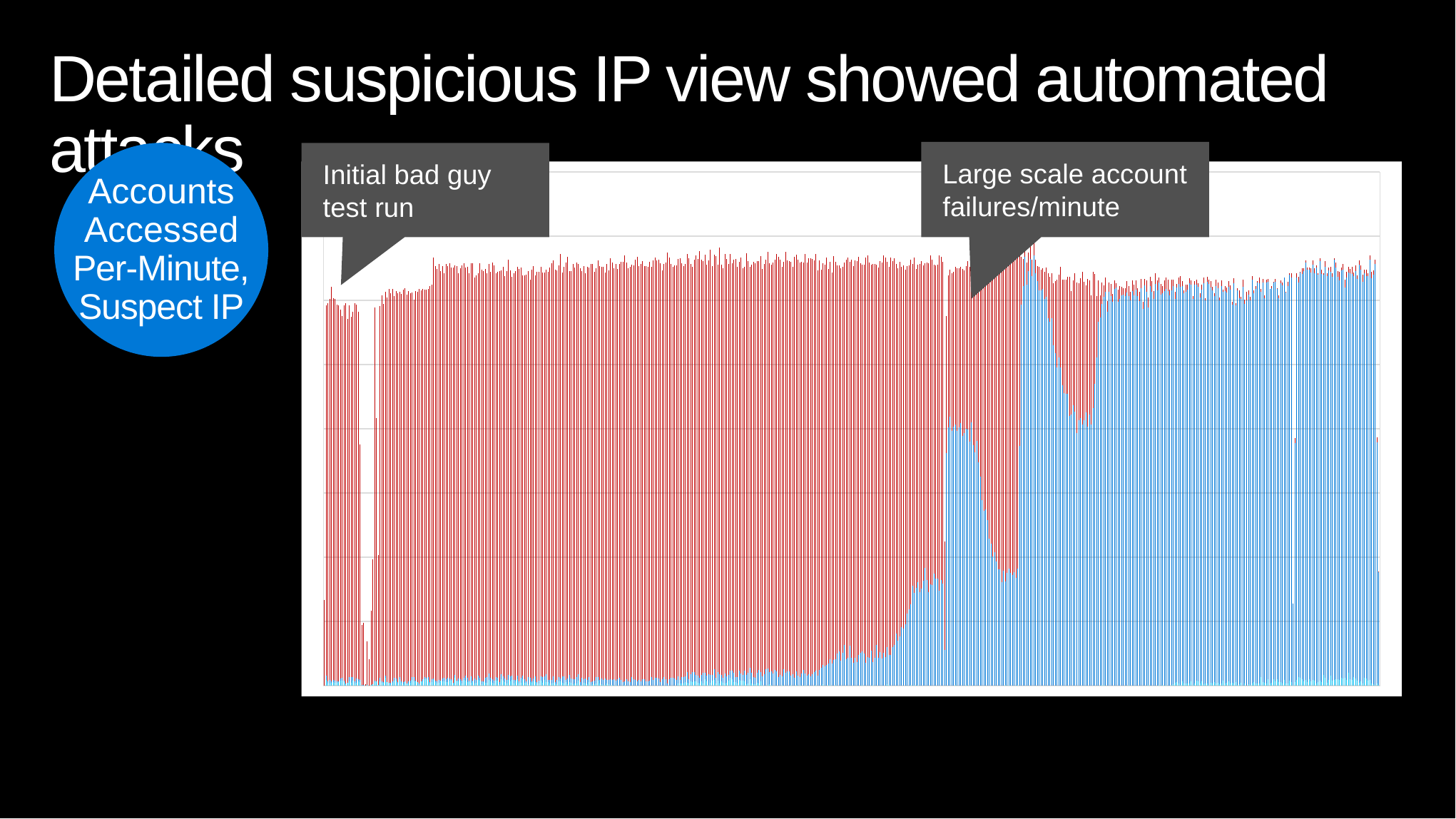

# Detailed suspicious IP view showed automated attacks
Large scale account failures/minute
Accounts
Accessed
Per-Minute,
Suspect IP
Initial bad guy test run

### Chart

| Category | Success | Lockout | BadCredential |
|---|---|---|---|
| 0 | None | None | 134.0 |
| 1 | 9.0 | 7.0 | 576.0 |
| 2 | 3.0 | 4.0 | 589.0 |
| 3 | 3.0 | 6.0 | 594.0 |
| 4 | 5.0 | 2.0 | 614.0 |
| 5 | 6.0 | 3.0 | 595.0 |
| 6 | 5.0 | 3.0 | 594.0 |
| 7 | 5.0 | 2.0 | 587.0 |
| 8 | 6.0 | 1.0 | 585.0 |
| 9 | 8.0 | 3.0 | 575.0 |
| 10 | 8.0 | 4.0 | 564.0 |
| 11 | 6.0 | 2.0 | 585.0 |
| 12 | 3.0 | 1.0 | 592.0 |
| 13 | 5.0 | None | 566.0 |
| 14 | 7.0 | 6.0 | 579.0 |
| 15 | 5.0 | 8.0 | 562.0 |
| 16 | 8.0 | 6.0 | 568.0 |
| 17 | 3.0 | 4.0 | 589.0 |
| 18 | 5.0 | 6.0 | 583.0 |
| 19 | 7.0 | 3.0 | 573.0 |
| 20 | 6.0 | 3.0 | 367.0 |
| 55 | None | 1.0 | 94.0 |
| 56 | None | 1.0 | 97.0 |
| 29 | None | None | 2.0 |
| 30 | 1.0 | None | 68.0 |
| 31 | None | None | 41.0 |
| 35 | 1.0 | None | 116.0 |
| 37 | 2.0 | None | 195.0 |
| 38 | 6.0 | 2.0 | 581.0 |
| 39 | 7.0 | None | 410.0 |
| 48 | 1.0 | None | 203.0 |
| 49 | 7.0 | 5.0 | 579.0 |
| 50 | 5.0 | 2.0 | 601.0 |
| 51 | 5.0 | 1.0 | 589.0 |
| 52 | 12.0 | 4.0 | 597.0 |
| 53 | 6.0 | None | 599.0 |
| 54 | 4.0 | 1.0 | 613.0 |
| 55 | 2.0 | 3.0 | 606.0 |
| 56 | 5.0 | 2.0 | 611.0 |
| 57 | 8.0 | 4.0 | 595.0 |
| 58 | 8.0 | 3.0 | 604.0 |
| 59 | 4.0 | 2.0 | 605.0 |
| 0 | 10.0 | 3.0 | 601.0 |
| 1 | 5.0 | 2.0 | 603.0 |
| 2 | 2.0 | 4.0 | 611.0 |
| 3 | 6.0 | 1.0 | 612.0 |
| 4 | 3.0 | None | 606.0 |
| 5 | 4.0 | 3.0 | 608.0 |
| 6 | 5.0 | 3.0 | 603.0 |
| 7 | 9.0 | 4.0 | 599.0 |
| 8 | 7.0 | 6.0 | 588.0 |
| 9 | 7.0 | 1.0 | 607.0 |
| 10 | 6.0 | None | 607.0 |
| 11 | 1.0 | 3.0 | 614.0 |
| 12 | 7.0 | None | 609.0 |
| 13 | 7.0 | 3.0 | 608.0 |
| 14 | 10.0 | 3.0 | 604.0 |
| 15 | 10.0 | 2.0 | 605.0 |
| 16 | 9.0 | 4.0 | 605.0 |
| 17 | 4.0 | 2.0 | 617.0 |
| 18 | 6.0 | 4.0 | 615.0 |
| 19 | 9.0 | 2.0 | 656.0 |
| 20 | 6.0 | 2.0 | 646.0 |
| 21 | 3.0 | 4.0 | 642.0 |
| 22 | 5.0 | 4.0 | 648.0 |
| 23 | 8.0 | None | 638.0 |
| 24 | 7.0 | 4.0 | 643.0 |
| 25 | 7.0 | 5.0 | 631.0 |
| 26 | 6.0 | 4.0 | 647.0 |
| 27 | 6.0 | 6.0 | 642.0 |
| 28 | 8.0 | 3.0 | 647.0 |
| 29 | 8.0 | 2.0 | 641.0 |
| 30 | 3.0 | 2.0 | 646.0 |
| 31 | 12.0 | 5.0 | 638.0 |
| 32 | 7.0 | 1.0 | 646.0 |
| 33 | 7.0 | 4.0 | 631.0 |
| 34 | 7.0 | 3.0 | 640.0 |
| 35 | 4.0 | 4.0 | 647.0 |
| 36 | 9.0 | 3.0 | 646.0 |
| 37 | 8.0 | 8.0 | 635.0 |
| 38 | 6.0 | 6.0 | 641.0 |
| 39 | 6.0 | 2.0 | 635.0 |
| 40 | 5.0 | 10.0 | 643.0 |
| 41 | 7.0 | 1.0 | 650.0 |
| 42 | 4.0 | 7.0 | 625.0 |
| 43 | 5.0 | 4.0 | 630.0 |
| 44 | 9.0 | 7.0 | 627.0 |
| 45 | 8.0 | 4.0 | 646.0 |
| 46 | 2.0 | 5.0 | 641.0 |
| 47 | 6.0 | 1.0 | 639.0 |
| 48 | 5.0 | 7.0 | 637.0 |
| 49 | 5.0 | 9.0 | 628.0 |
| 50 | 9.0 | 10.0 | 638.0 |
| 51 | 7.0 | 5.0 | 633.0 |
| 52 | 5.0 | 5.0 | 649.0 |
| 53 | 4.0 | 4.0 | 647.0 |
| 54 | 8.0 | 5.0 | 630.0 |
| 55 | 8.0 | 4.0 | 633.0 |
| 56 | 2.0 | 4.0 | 640.0 |
| 57 | 10.0 | 8.0 | 629.0 |
| 58 | 8.0 | 7.0 | 638.0 |
| 59 | 6.0 | 5.0 | 627.0 |
| 0 | 4.0 | 5.0 | 637.0 |
| 1 | 9.0 | 8.0 | 647.0 |
| 2 | 7.0 | 8.0 | 632.0 |
| 3 | 9.0 | 7.0 | 621.0 |
| 4 | 3.0 | 6.0 | 634.0 |
| 5 | 7.0 | 2.0 | 637.0 |
| 6 | 10.0 | 6.0 | 636.0 |
| 7 | 3.0 | 4.0 | 642.0 |
| 8 | 5.0 | 7.0 | 639.0 |
| 9 | 10.0 | 6.0 | 623.0 |
| 10 | 5.0 | 5.0 | 629.0 |
| 11 | 5.0 | 2.0 | 633.0 |
| 12 | 2.0 | 11.0 | 633.0 |
| 13 | 6.0 | 6.0 | 621.0 |
| 14 | 5.0 | 2.0 | 641.0 |
| 15 | 7.0 | 4.0 | 643.0 |
| 16 | 6.0 | 9.0 | 624.0 |
| 17 | 4.0 | 2.0 | 639.0 |
| 18 | 4.0 | 4.0 | 637.0 |
| 19 | 8.0 | 7.0 | 638.0 |
| 20 | 5.0 | 9.0 | 630.0 |
| 21 | 9.0 | 6.0 | 629.0 |
| 22 | 6.0 | 12.0 | 630.0 |
| 23 | 6.0 | 3.0 | 636.0 |
| 24 | 4.0 | 5.0 | 642.0 |
| 25 | 3.0 | 6.0 | 649.0 |
| 26 | 5.0 | 10.0 | 647.0 |
| 27 | 3.0 | 3.0 | 642.0 |
| 28 | 2.0 | 7.0 | 638.0 |
| 29 | 7.0 | 6.0 | 642.0 |
| 30 | 7.0 | 4.0 | 661.0 |
| 31 | 5.0 | 10.0 | 629.0 |
| 32 | 3.0 | 12.0 | 637.0 |
| 33 | 6.0 | 3.0 | 650.0 |
| 34 | 2.0 | 9.0 | 657.0 |
| 35 | 6.0 | 11.0 | 629.0 |
| 36 | 5.0 | 6.0 | 635.0 |
| 37 | 2.0 | 8.0 | 647.0 |
| 38 | 3.0 | 7.0 | 641.0 |
| 39 | 3.0 | 10.0 | 646.0 |
| 40 | 8.0 | 10.0 | 639.0 |
| 41 | 1.0 | 5.0 | 644.0 |
| 42 | 1.0 | 11.0 | 634.0 |
| 43 | 5.0 | 5.0 | 644.0 |
| 44 | 4.0 | 7.0 | 632.0 |
| 45 | 2.0 | 7.0 | 644.0 |
| 46 | 6.0 | 8.0 | 637.0 |
| 47 | 1.0 | 5.0 | 651.0 |
| 48 | 2.0 | 5.0 | 650.0 |
| 49 | 2.0 | 6.0 | 637.0 |
| 50 | 3.0 | 11.0 | 636.0 |
| 51 | 8.0 | 6.0 | 648.0 |
| 52 | 3.0 | 6.0 | 645.0 |
| 53 | 2.0 | 9.0 | 641.0 |
| 54 | 1.0 | 8.0 | 644.0 |
| 55 | 1.0 | 10.0 | 633.0 |
| 56 | 4.0 | 5.0 | 648.0 |
| 57 | 2.0 | 7.0 | 638.0 |
| 58 | 1.0 | 9.0 | 656.0 |
| 59 | 1.0 | 8.0 | 650.0 |
| 0 | None | 10.0 | 640.0 |
| 1 | 1.0 | 7.0 | 649.0 |
| 2 | None | 10.0 | 639.0 |
| 3 | None | 12.0 | 645.0 |
| 4 | None | 9.0 | 651.0 |
| 5 | None | 6.0 | 654.0 |
| 6 | 1.0 | 6.0 | 663.0 |
| 7 | None | 10.0 | 649.0 |
| 8 | None | 7.0 | 643.0 |
| 9 | None | 6.0 | 647.0 |
| 10 | None | 13.0 | 643.0 |
| 11 | None | 10.0 | 645.0 |
| 12 | None | 9.0 | 655.0 |
| 13 | None | 7.0 | 661.0 |
| 14 | None | 9.0 | 645.0 |
| 15 | None | 7.0 | 650.0 |
| 16 | None | 10.0 | 651.0 |
| 17 | None | 10.0 | 644.0 |
| 18 | None | 7.0 | 647.0 |
| 19 | None | 7.0 | 645.0 |
| 20 | None | 8.0 | 652.0 |
| 21 | None | 13.0 | 640.0 |
| 22 | None | 9.0 | 653.0 |
| 23 | None | 12.0 | 655.0 |
| 24 | None | 12.0 | 650.0 |
| 25 | None | 11.0 | 653.0 |
| 26 | None | 6.0 | 652.0 |
| 27 | None | 10.0 | 637.0 |
| 28 | None | 14.0 | 643.0 |
| 29 | None | 10.0 | 649.0 |
| 30 | None | 3.0 | 672.0 |
| 31 | None | 10.0 | 657.0 |
| 32 | None | 12.0 | 645.0 |
| 33 | None | 12.0 | 641.0 |
| 34 | None | 11.0 | 644.0 |
| 35 | None | 9.0 | 646.0 |
| 36 | 4.0 | 11.0 | 650.0 |
| 37 | 3.0 | 6.0 | 657.0 |
| 38 | 3.0 | 11.0 | 644.0 |
| 39 | 4.0 | 10.0 | 640.0 |
| 40 | 6.0 | 9.0 | 642.0 |
| 41 | 5.0 | 16.0 | 651.0 |
| 42 | 3.0 | 7.0 | 656.0 |
| 43 | 7.0 | 11.0 | 639.0 |
| 44 | 6.0 | 15.0 | 632.0 |
| 45 | 7.0 | 14.0 | 642.0 |
| 46 | 7.0 | 10.0 | 653.0 |
| 47 | 5.0 | 11.0 | 649.0 |
| 48 | 3.0 | 9.0 | 665.0 |
| 49 | 7.0 | 10.0 | 646.0 |
| 50 | 4.0 | 16.0 | 641.0 |
| 51 | 10.0 | 10.0 | 651.0 |
| 52 | 7.0 | 9.0 | 640.0 |
| 53 | 1.0 | 17.0 | 644.0 |
| 54 | 5.0 | 12.0 | 662.0 |
| 55 | 8.0 | 9.0 | 637.0 |
| 56 | 9.0 | 17.0 | 645.0 |
| 57 | 3.0 | 9.0 | 657.0 |
| 58 | 8.0 | 13.0 | 635.0 |
| 59 | 4.0 | 14.0 | 664.0 |
| 0 | 7.0 | 10.0 | 639.0 |
| 1 | 5.0 | 7.0 | 638.0 |
| 2 | 3.0 | 16.0 | 653.0 |
| 3 | 5.0 | 10.0 | 650.0 |
| 4 | 8.0 | 9.0 | 640.0 |
| 5 | 12.0 | 12.0 | 648.0 |
| 6 | 10.0 | 14.0 | 634.0 |
| 7 | 6.0 | 14.0 | 643.0 |
| 8 | 6.0 | 8.0 | 651.0 |
| 9 | 4.0 | 10.0 | 639.0 |
| 10 | 9.0 | 14.0 | 637.0 |
| 11 | 8.0 | 11.0 | 648.0 |
| 12 | 8.0 | 9.0 | 633.0 |
| 13 | 7.0 | 17.0 | 629.0 |
| 14 | 2.0 | 15.0 | 657.0 |
| 15 | 4.0 | 16.0 | 641.0 |
| 16 | 10.0 | 18.0 | 625.0 |
| 17 | 4.0 | 16.0 | 636.0 |
| 18 | 2.0 | 11.0 | 647.0 |
| 19 | 2.0 | 10.0 | 646.0 |
| 20 | 5.0 | 15.0 | 641.0 |
| 21 | 3.0 | 22.0 | 636.0 |
| 22 | 7.0 | 14.0 | 648.0 |
| 23 | 1.0 | 14.0 | 634.0 |
| 24 | None | 18.0 | 639.0 |
| 25 | None | 26.0 | 637.0 |
| 26 | 1.0 | 26.0 | 649.0 |
| 27 | 2.0 | 19.0 | 637.0 |
| 28 | 1.0 | 21.0 | 634.0 |
| 29 | None | 19.0 | 640.0 |
| 30 | None | 25.0 | 639.0 |
| 31 | None | 22.0 | 651.0 |
| 32 | None | 14.0 | 654.0 |
| 33 | None | 17.0 | 647.0 |
| 34 | 1.0 | 14.0 | 638.0 |
| 35 | None | 26.0 | 634.0 |
| 36 | None | 20.0 | 656.0 |
| 37 | None | 22.0 | 640.0 |
| 38 | None | 22.0 | 639.0 |
| 39 | 1.0 | 15.0 | 644.0 |
| 40 | None | 18.0 | 635.0 |
| 41 | None | 12.0 | 656.0 |
| 42 | 1.0 | 21.0 | 649.0 |
| 43 | None | 16.0 | 648.0 |
| 44 | 1.0 | 12.0 | 646.0 |
| 45 | None | 19.0 | 641.0 |
| 46 | None | 25.0 | 634.0 |
| 47 | 1.0 | 18.0 | 654.0 |
| 48 | None | 16.0 | 643.0 |
| 49 | None | 18.0 | 648.0 |
| 50 | None | 15.0 | 651.0 |
| 51 | None | 18.0 | 647.0 |
| 52 | None | 21.0 | 641.0 |
| 53 | 1.0 | 23.0 | 648.0 |
| 54 | None | 16.0 | 631.0 |
| 55 | None | 25.0 | 637.0 |
| 56 | None | 28.0 | 620.0 |
| 57 | 2.0 | 30.0 | 626.0 |
| 58 | None | 30.0 | 626.0 |
| 59 | None | 32.0 | 635.0 |
| 0 | 1.0 | 34.0 | 614.0 |
| 1 | 1.0 | 40.0 | 619.0 |
| 2 | None | 35.0 | 609.0 |
| 3 | None | 40.0 | 629.0 |
| 4 | 1.0 | 40.0 | 619.0 |
| 5 | None | 50.0 | 605.0 |
| 6 | None | 53.0 | 602.0 |
| 7 | None | 39.0 | 611.0 |
| 8 | None | 51.0 | 601.0 |
| 9 | None | 64.0 | 595.0 |
| 10 | None | 41.0 | 623.0 |
| 11 | None | 44.0 | 623.0 |
| 12 | None | 62.0 | 598.0 |
| 13 | None | 43.0 | 620.0 |
| 14 | None | 36.0 | 618.0 |
| 15 | None | 44.0 | 618.0 |
| 16 | None | 37.0 | 624.0 |
| 17 | None | 48.0 | 620.0 |
| 18 | None | 51.0 | 607.0 |
| 19 | 1.0 | 52.0 | 603.0 |
| 20 | None | 50.0 | 606.0 |
| 21 | None | 36.0 | 631.0 |
| 22 | None | 45.0 | 625.0 |
| 23 | None | 44.0 | 615.0 |
| 24 | None | 55.0 | 601.0 |
| 25 | 1.0 | 36.0 | 620.0 |
| 26 | None | 44.0 | 613.0 |
| 27 | None | 63.0 | 593.0 |
| 28 | None | 43.0 | 608.0 |
| 29 | None | 52.0 | 609.0 |
| 30 | None | 42.0 | 617.0 |
| 31 | None | 51.0 | 619.0 |
| 32 | None | 45.0 | 622.0 |
| 33 | 2.0 | 58.0 | 600.0 |
| 34 | 1.0 | 47.0 | 604.0 |
| 35 | None | 48.0 | 619.0 |
| 36 | None | 60.0 | 601.0 |
| 37 | None | 64.0 | 602.0 |
| 38 | None | 81.0 | 576.0 |
| 39 | None | 70.0 | 580.0 |
| 40 | None | 77.0 | 583.0 |
| 41 | None | 91.0 | 562.0 |
| 42 | None | 89.0 | 566.0 |
| 43 | None | 96.0 | 552.0 |
| 44 | None | 112.0 | 542.0 |
| 45 | None | 119.0 | 536.0 |
| 46 | 1.0 | 126.0 | 536.0 |
| 47 | None | 156.0 | 501.0 |
| 48 | 1.0 | 144.0 | 522.0 |
| 49 | None | 152.0 | 497.0 |
| 50 | 1.0 | 160.0 | 495.0 |
| 51 | None | 146.0 | 511.0 |
| 52 | None | 151.0 | 510.0 |
| 53 | None | 163.0 | 492.0 |
| 54 | None | 183.0 | 475.0 |
| 55 | None | 165.0 | 494.0 |
| 56 | None | 146.0 | 512.0 |
| 57 | None | 158.0 | 512.0 |
| 58 | None | 157.0 | 506.0 |
| 59 | None | 175.0 | 481.0 |
| 0 | None | 167.0 | 488.0 |
| 1 | None | 167.0 | 489.0 |
| 2 | None | 148.0 | 522.0 |
| 3 | None | 165.0 | 503.0 |
| 4 | None | 159.0 | 501.0 |
| 5 | None | 56.0 | 169.0 |
| 47 | None | 362.0 | 214.0 |
| 48 | None | 403.0 | 236.0 |
| 49 | None | 419.0 | 229.0 |
| 50 | None | 397.0 | 246.0 |
| 51 | None | 404.0 | 241.0 |
| 52 | 1.0 | 406.0 | 246.0 |
| 53 | None | 397.0 | 253.0 |
| 54 | None | 402.0 | 248.0 |
| 55 | None | 409.0 | 244.0 |
| 56 | None | 389.0 | 260.0 |
| 57 | None | 393.0 | 254.0 |
| 58 | 1.0 | 399.0 | 254.0 |
| 59 | None | 399.0 | 262.0 |
| 0 | 1.0 | 379.0 | 272.0 |
| 1 | None | 410.0 | 248.0 |
| 2 | None | 375.0 | 283.0 |
| 3 | None | 364.0 | 291.0 |
| 4 | None | 381.0 | 280.0 |
| 5 | None | 348.0 | 300.0 |
| 6 | None | 326.0 | 326.0 |
| 7 | None | 289.0 | 358.0 |
| 8 | None | 272.0 | 384.0 |
| 9 | None | 275.0 | 387.0 |
| 10 | None | 258.0 | 440.0 |
| 11 | None | 229.0 | 441.0 |
| 12 | None | 221.0 | 441.0 |
| 13 | None | 201.0 | 466.0 |
| 14 | None | 208.0 | 468.0 |
| 15 | None | 194.0 | 459.0 |
| 16 | None | 181.0 | 478.0 |
| 17 | None | 181.0 | 474.0 |
| 18 | None | 161.0 | 544.0 |
| 19 | None | 179.0 | 507.0 |
| 20 | 1.0 | 161.0 | 529.0 |
| 21 | None | 176.0 | 499.0 |
| 22 | 1.0 | 181.0 | 491.0 |
| 23 | None | 176.0 | 489.0 |
| 24 | None | 172.0 | 490.0 |
| 25 | None | 177.0 | 505.0 |
| 26 | None | 168.0 | 517.0 |
| 27 | 1.0 | 181.0 | 491.0 |
| 28 | None | 374.0 | 308.0 |
| 29 | None | 594.0 | 74.0 |
| 30 | None | 623.0 | 42.0 |
| 31 | None | 668.0 | 33.0 |
| 32 | None | 625.0 | 34.0 |
| 33 | None | 646.0 | 29.0 |
| 34 | None | 665.0 | 24.0 |
| 35 | None | 638.0 | 25.0 |
| 36 | None | 670.0 | 25.0 |
| 37 | None | 643.0 | 21.0 |
| 38 | None | 630.0 | 24.0 |
| 39 | None | 616.0 | 37.0 |
| 40 | None | 616.0 | 32.0 |
| 41 | None | 618.0 | 32.0 |
| 42 | None | 602.0 | 43.0 |
| 43 | None | 606.0 | 45.0 |
| 44 | None | 573.0 | 70.0 |
| 45 | None | 567.0 | 70.0 |
| 46 | None | 572.0 | 70.0 |
| 47 | None | 530.0 | 97.0 |
| 48 | None | 518.0 | 112.0 |
| 49 | None | 496.0 | 137.0 |
| 50 | None | 511.0 | 129.0 |
| 51 | None | 496.0 | 156.0 |
| 52 | None | 468.0 | 164.0 |
| 53 | None | 456.0 | 177.0 |
| 54 | None | 455.0 | 178.0 |
| 55 | None | 455.0 | 182.0 |
| 56 | None | 420.0 | 217.0 |
| 57 | None | 423.0 | 192.0 |
| 58 | None | 437.0 | 194.0 |
| 59 | None | 427.0 | 216.0 |
| 0 | None | 394.0 | 234.0 |
| 1 | None | 414.0 | 213.0 |
| 2 | None | 417.0 | 218.0 |
| 3 | None | 407.0 | 238.0 |
| 4 | None | 414.0 | 215.0 |
| 5 | None | 426.0 | 198.0 |
| 6 | None | 404.0 | 230.0 |
| 7 | None | 423.0 | 208.0 |
| 8 | None | 407.0 | 201.0 |
| 9 | None | 433.0 | 212.0 |
| 10 | None | 470.0 | 171.0 |
| 11 | None | 511.0 | 96.0 |
| 12 | None | 567.0 | 64.0 |
| 13 | None | 574.0 | 34.0 |
| 14 | 1.0 | 594.0 | 33.0 |
| 15 | 1.0 | 605.0 | 18.0 |
| 16 | None | 614.0 | 22.0 |
| 17 | None | 583.0 | 16.0 |
| 18 | None | 613.0 | 15.0 |
| 19 | None | 607.0 | 19.0 |
| 20 | None | 598.0 | 12.0 |
| 21 | None | 618.0 | 13.0 |
| 22 | None | 620.0 | 7.0 |
| 23 | None | 598.0 | 19.0 |
| 24 | None | 603.0 | 20.0 |
| 25 | None | 608.0 | 13.0 |
| 26 | None | 609.0 | 10.0 |
| 27 | None | 607.0 | 12.0 |
| 28 | None | 612.0 | 18.0 |
| 29 | 1.0 | 606.0 | 16.0 |
| 30 | None | 600.0 | 14.0 |
| 31 | None | 615.0 | 16.0 |
| 32 | None | 608.0 | 17.0 |
| 33 | None | 617.0 | 14.0 |
| 34 | None | 607.0 | 12.0 |
| 35 | None | 599.0 | 15.0 |
| 36 | None | 619.0 | 15.0 |
| 37 | None | 587.0 | 11.0 |
| 38 | None | 624.0 | 10.0 |
| 39 | None | 614.0 | 17.0 |
| 40 | 1.0 | 588.0 | 16.0 |
| 41 | None | 622.0 | 15.0 |
| 42 | None | 614.0 | 16.0 |
| 43 | None | 602.0 | 13.0 |
| 44 | None | 626.0 | 16.0 |
| 45 | None | 616.0 | 15.0 |
| 46 | 1.0 | 627.0 | 8.0 |
| 47 | None | 609.0 | 17.0 |
| 48 | 1.0 | 610.0 | 12.0 |
| 49 | None | 615.0 | 16.0 |
| 50 | 1.0 | 617.0 | 18.0 |
| 51 | None | 615.0 | 17.0 |
| 52 | None | 608.0 | 9.0 |
| 53 | 1.0 | 615.0 | 16.0 |
| 54 | 2.0 | 621.0 | 10.0 |
| 55 | 5.0 | 598.0 | 10.0 |
| 56 | 6.0 | 614.0 | 6.0 |
| 57 | 4.0 | 622.0 | 10.0 |
| 58 | 1.0 | 620.0 | 17.0 |
| 59 | 7.0 | 616.0 | 7.0 |
| 0 | 3.0 | 608.0 | 5.0 |
| 1 | 4.0 | 610.0 | 11.0 |
| 2 | 3.0 | 614.0 | 8.0 |
| 3 | 4.0 | 623.0 | 8.0 |
| 4 | 7.0 | 618.0 | 6.0 |
| 5 | 1.0 | 601.0 | 5.0 |
| 6 | 4.0 | 621.0 | 5.0 |
| 7 | 8.0 | 617.0 | 7.0 |
| 8 | 7.0 | 614.0 | 6.0 |
| 9 | 4.0 | 601.0 | 6.0 |
| 10 | 7.0 | 610.0 | 8.0 |
| 11 | 2.0 | 625.0 | 9.0 |
| 12 | 4.0 | 596.0 | 4.0 |
| 13 | 4.0 | 625.0 | 8.0 |
| 14 | 1.0 | 625.0 | 7.0 |
| 15 | 5.0 | 615.0 | 10.0 |
| 16 | 3.0 | 613.0 | 5.0 |
| 17 | 6.0 | 601.0 | 4.0 |
| 18 | 4.0 | 619.0 | 9.0 |
| 19 | 5.0 | 614.0 | 9.0 |
| 20 | 2.0 | 598.0 | 5.0 |
| 21 | 4.0 | 619.0 | 8.0 |
| 22 | 8.0 | 606.0 | 3.0 |
| 23 | 3.0 | 612.0 | 8.0 |
| 24 | 5.0 | 607.0 | 8.0 |
| 25 | 7.0 | 614.0 | 9.0 |
| 26 | 3.0 | 614.0 | 7.0 |
| 27 | 5.0 | 589.0 | 4.0 |
| 28 | 3.0 | 624.0 | 8.0 |
| 29 | 6.0 | 586.0 | 4.0 |
| 30 | 1.0 | 615.0 | 3.0 |
| 31 | 2.0 | 602.0 | 12.0 |
| 32 | 5.0 | 598.0 | 3.0 |
| 33 | None | 621.0 | 12.0 |
| 34 | 4.0 | 591.0 | 6.0 |
| 35 | None | 600.0 | 13.0 |
| 36 | 2.0 | 607.0 | 7.0 |
| 37 | 1.0 | 599.0 | 6.0 |
| 38 | 4.0 | 629.0 | 5.0 |
| 39 | 6.0 | 605.0 | 5.0 |
| 40 | 4.0 | 614.0 | 5.0 |
| 41 | 3.0 | 625.0 | 2.0 |
| 42 | 4.0 | 623.0 | 9.0 |
| 43 | 13.0 | 601.0 | 4.0 |
| 44 | 6.0 | 622.0 | 6.0 |
| 45 | 5.0 | 599.0 | 4.0 |
| 46 | 4.0 | 624.0 | 4.0 |
| 47 | 10.0 | 619.0 | 5.0 |
| 48 | 4.0 | 614.0 | None |
| 49 | 5.0 | 614.0 | 4.0 |
| 50 | 10.0 | 618.0 | 1.0 |
| 51 | 7.0 | 622.0 | 5.0 |
| 52 | 10.0 | 608.0 | 1.0 |
| 53 | 6.0 | 598.0 | 4.0 |
| 54 | 6.0 | 621.0 | 4.0 |
| 55 | 3.0 | 621.0 | 4.0 |
| 56 | 9.0 | 627.0 | None |
| 57 | 4.0 | 608.0 | 2.0 |
| 58 | 4.0 | 618.0 | 7.0 |
| 59 | 8.0 | 632.0 | 2.0 |
| 0 | 6.0 | 630.0 | 7.0 |
| 1 | 1.0 | 127.0 | None |
| 29 | 6.0 | 372.0 | 8.0 |
| 30 | 9.0 | 627.0 | 6.0 |
| 31 | 13.0 | 615.0 | 9.0 |
| 32 | 12.0 | 632.0 | 1.0 |
| 33 | 10.0 | 631.0 | 9.0 |
| 34 | 7.0 | 639.0 | 4.0 |
| 35 | 9.0 | 650.0 | 3.0 |
| 36 | 6.0 | 642.0 | 3.0 |
| 37 | 10.0 | 638.0 | 3.0 |
| 38 | 7.0 | 637.0 | 6.0 |
| 39 | 9.0 | 647.0 | 6.0 |
| 40 | 8.0 | 635.0 | 7.0 |
| 41 | 4.0 | 647.0 | 4.0 |
| 42 | 6.0 | 634.0 | 3.0 |
| 43 | 8.0 | 653.0 | 5.0 |
| 44 | 6.0 | 635.0 | 7.0 |
| 45 | 17.0 | 623.0 | 3.0 |
| 46 | 12.0 | 641.0 | 8.0 |
| 47 | 5.0 | 633.0 | 4.0 |
| 48 | 9.0 | 638.0 | 4.0 |
| 49 | 16.0 | 629.0 | 7.0 |
| 50 | 8.0 | 629.0 | 5.0 |
| 51 | 9.0 | 655.0 | 2.0 |
| 52 | 10.0 | 641.0 | 8.0 |
| 53 | 10.0 | 627.0 | 9.0 |
| 54 | 9.0 | 622.0 | 14.0 |
| 55 | 12.0 | 635.0 | 4.0 |
| 56 | 11.0 | 637.0 | 9.0 |
| 57 | 12.0 | 608.0 | 12.0 |
| 58 | 9.0 | 627.0 | 9.0 |
| 59 | 20.0 | 624.0 | 8.0 |
| 0 | 10.0 | 632.0 | 7.0 |
| 1 | 9.0 | 632.0 | 12.0 |
| 2 | 14.0 | 624.0 | 6.0 |
| 3 | 11.0 | 635.0 | 9.0 |
| 4 | 8.0 | 626.0 | 5.0 |
| 5 | 5.0 | 651.0 | 6.0 |
| 6 | 7.0 | 641.0 | 7.0 |
| 7 | 4.0 | 625.0 | 11.0 |
| 8 | 12.0 | 630.0 | 6.0 |
| 9 | 11.0 | 627.0 | 10.0 |
| 10 | 8.0 | 630.0 | 5.0 |
| 11 | 9.0 | 655.0 | 6.0 |
| 12 | 4.0 | 631.0 | 10.0 |
| 13 | 2.0 | 638.0 | 7.0 |
| 14 | 1.0 | 656.0 | 6.0 |
| 15 | 3.0 | 376.0 | 8.0 |
| 16 | 1.0 | 176.0 | 1.0 |